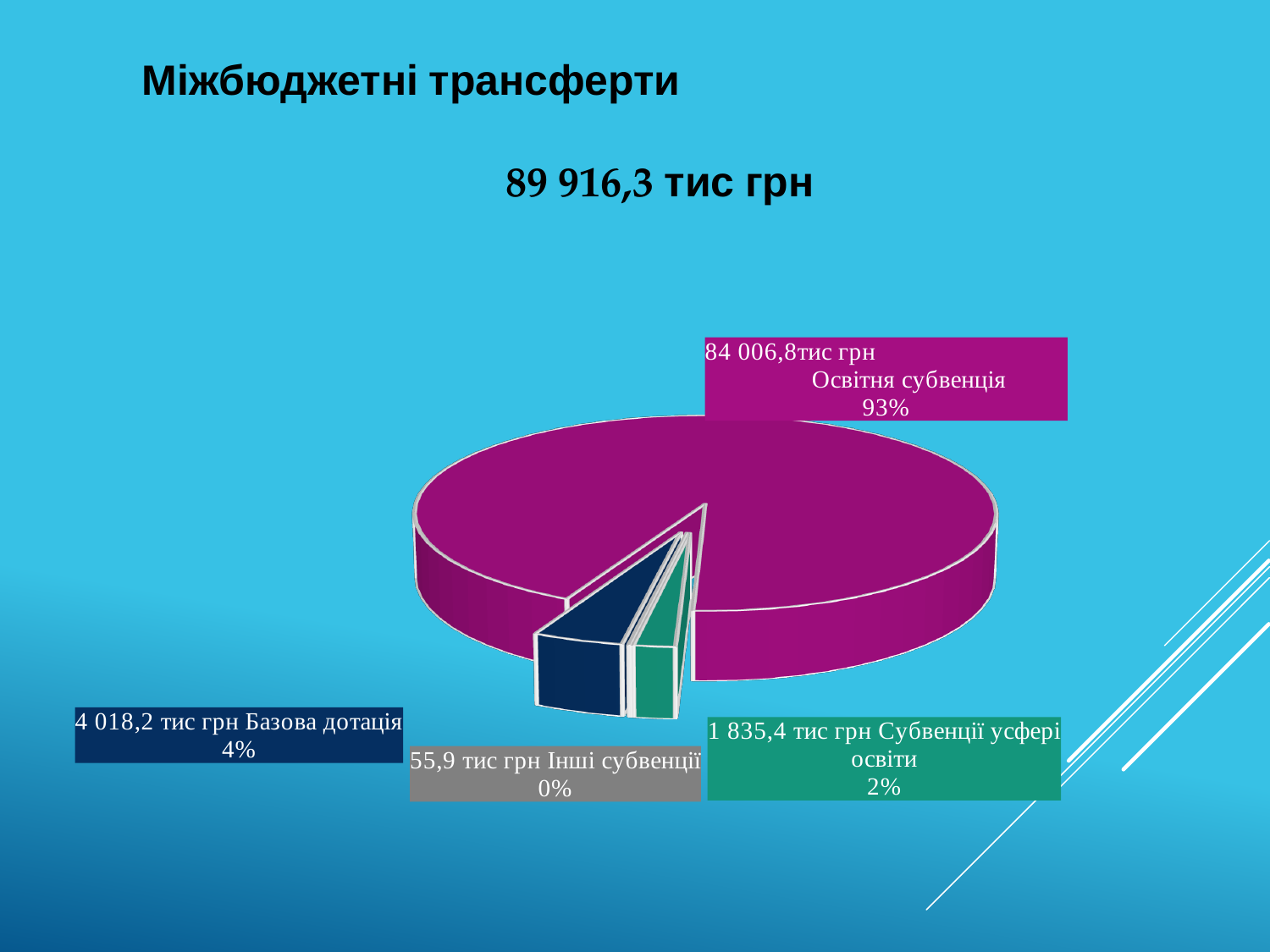

Міжбюджетні трансферти
89 916,3 тис грн

[unsupported chart]